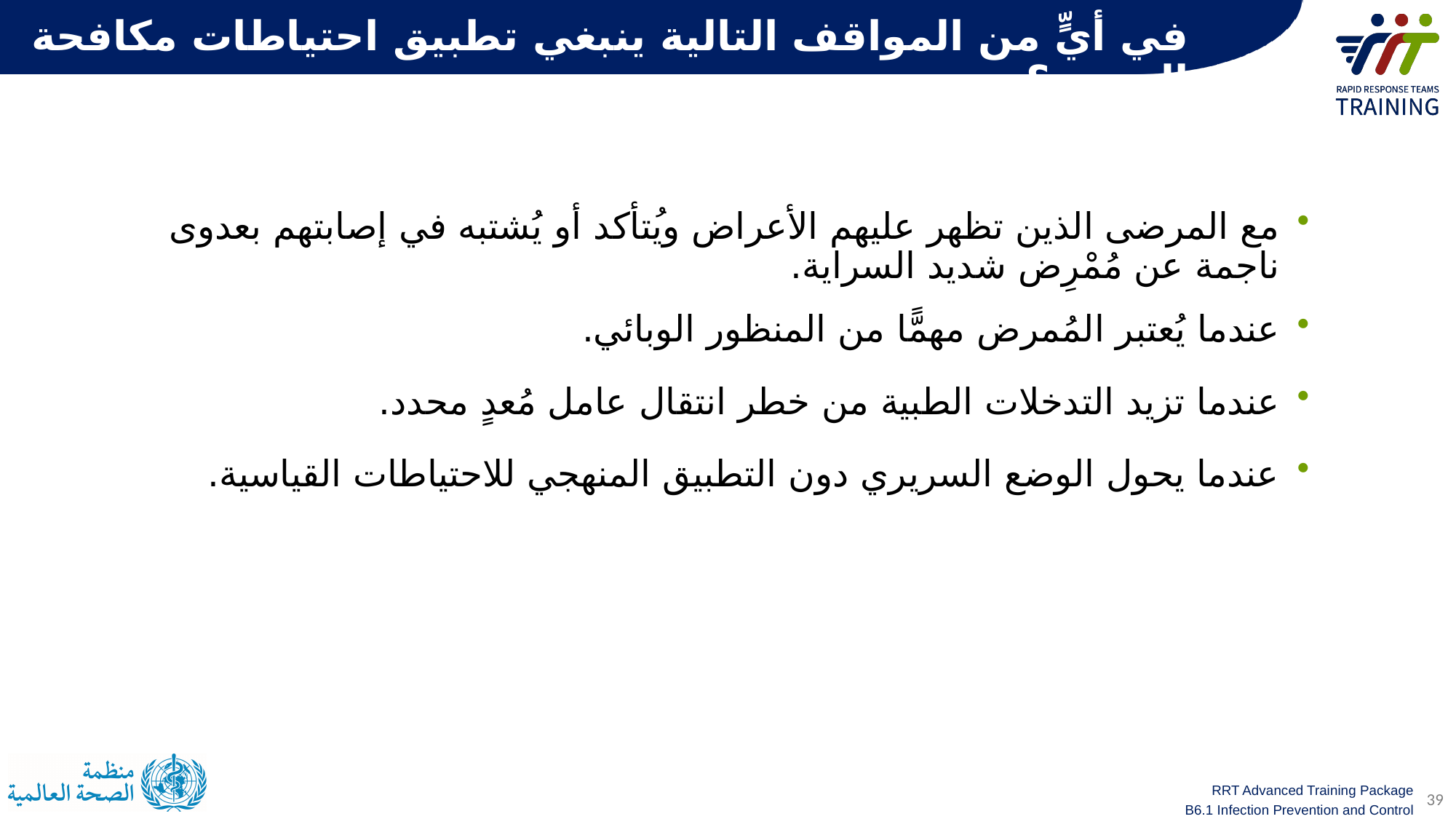

في أيٍّ من المواقف التالية ينبغي تطبيق احتياطات مكافحة العدوى؟

مع المرضى الذين تظهر عليهم الأعراض ويُتأكد أو يُشتبه في إصابتهم بعدوى ناجمة عن مُمْرِض شديد السراية.
عندما يُعتبر المُمرض مهمًّا من المنظور الوبائي.
عندما تزيد التدخلات الطبية من خطر انتقال عامل مُعدٍ محدد.
عندما يحول الوضع السريري دون التطبيق المنهجي للاحتياطات القياسية.